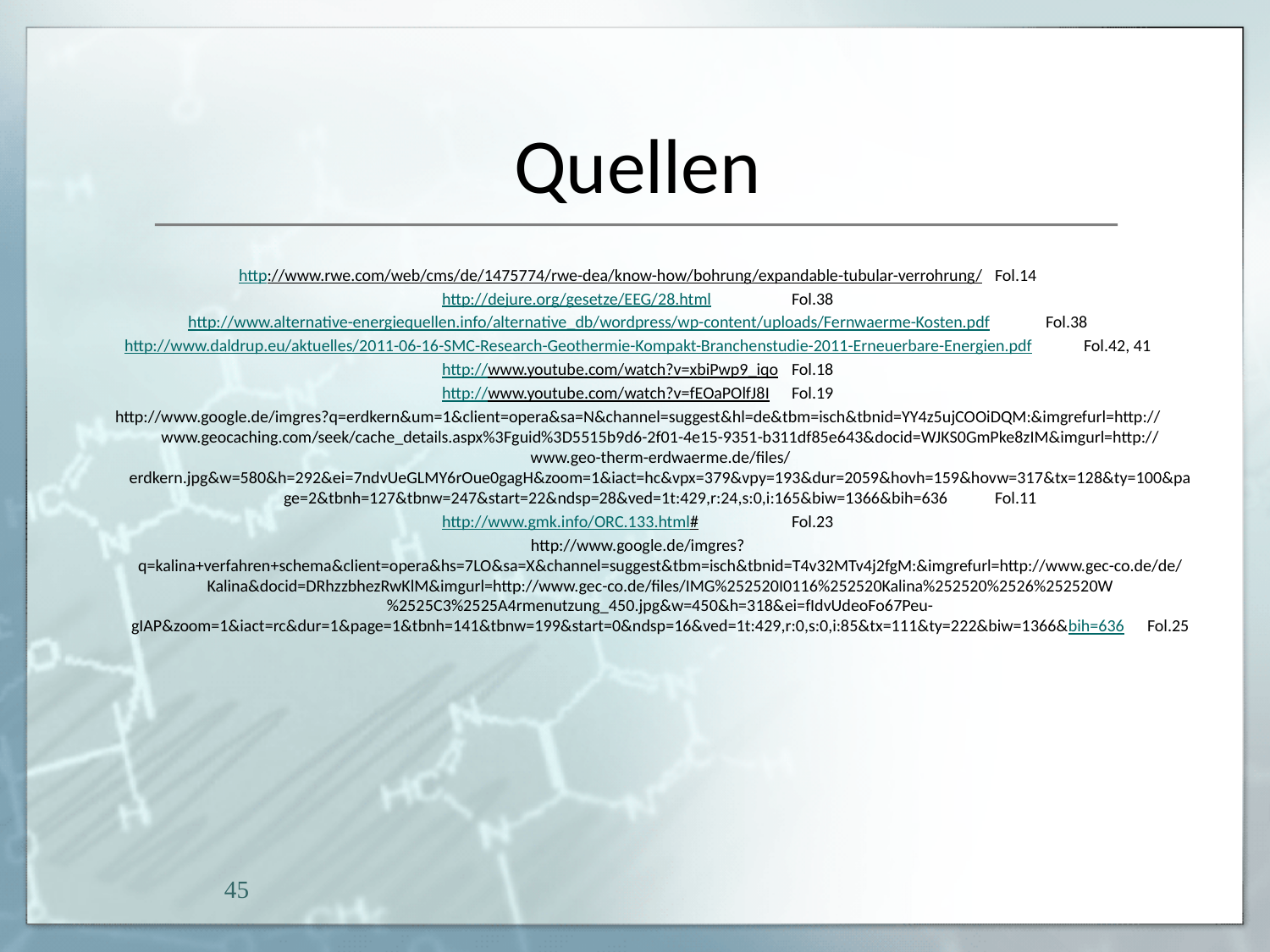

# Quellen
http://www.rwe.com/web/cms/de/1475774/rwe-dea/know-how/bohrung/expandable-tubular-verrohrung/	Fol.14
http://dejure.org/gesetze/EEG/28.html	Fol.38
http://www.alternative-energiequellen.info/alternative_db/wordpress/wp-content/uploads/Fernwaerme-Kosten.pdf	Fol.38
http://www.daldrup.eu/aktuelles/2011-06-16-SMC-Research-Geothermie-Kompakt-Branchenstudie-2011-Erneuerbare-Energien.pdf	Fol.42, 41
http://www.youtube.com/watch?v=xbiPwp9_iqo	Fol.18
http://www.youtube.com/watch?v=fEOaPOlfJ8I	Fol.19
http://www.google.de/imgres?q=erdkern&um=1&client=opera&sa=N&channel=suggest&hl=de&tbm=isch&tbnid=YY4z5ujCOOiDQM:&imgrefurl=http://www.geocaching.com/seek/cache_details.aspx%3Fguid%3D5515b9d6-2f01-4e15-9351-b311df85e643&docid=WJKS0GmPke8zIM&imgurl=http://www.geo-therm-erdwaerme.de/files/erdkern.jpg&w=580&h=292&ei=7ndvUeGLMY6rOue0gagH&zoom=1&iact=hc&vpx=379&vpy=193&dur=2059&hovh=159&hovw=317&tx=128&ty=100&page=2&tbnh=127&tbnw=247&start=22&ndsp=28&ved=1t:429,r:24,s:0,i:165&biw=1366&bih=636	Fol.11
http://www.gmk.info/ORC.133.html#	Fol.23
http://www.google.de/imgres?q=kalina+verfahren+schema&client=opera&hs=7LO&sa=X&channel=suggest&tbm=isch&tbnid=T4v32MTv4j2fgM:&imgrefurl=http://www.gec-co.de/de/Kalina&docid=DRhzzbhezRwKlM&imgurl=http://www.gec-co.de/files/IMG%252520I0116%252520Kalina%252520%2526%252520W%2525C3%2525A4rmenutzung_450.jpg&w=450&h=318&ei=fIdvUdeoFo67Peu-gIAP&zoom=1&iact=rc&dur=1&page=1&tbnh=141&tbnw=199&start=0&ndsp=16&ved=1t:429,r:0,s:0,i:85&tx=111&ty=222&biw=1366&bih=636	Fol.25

45